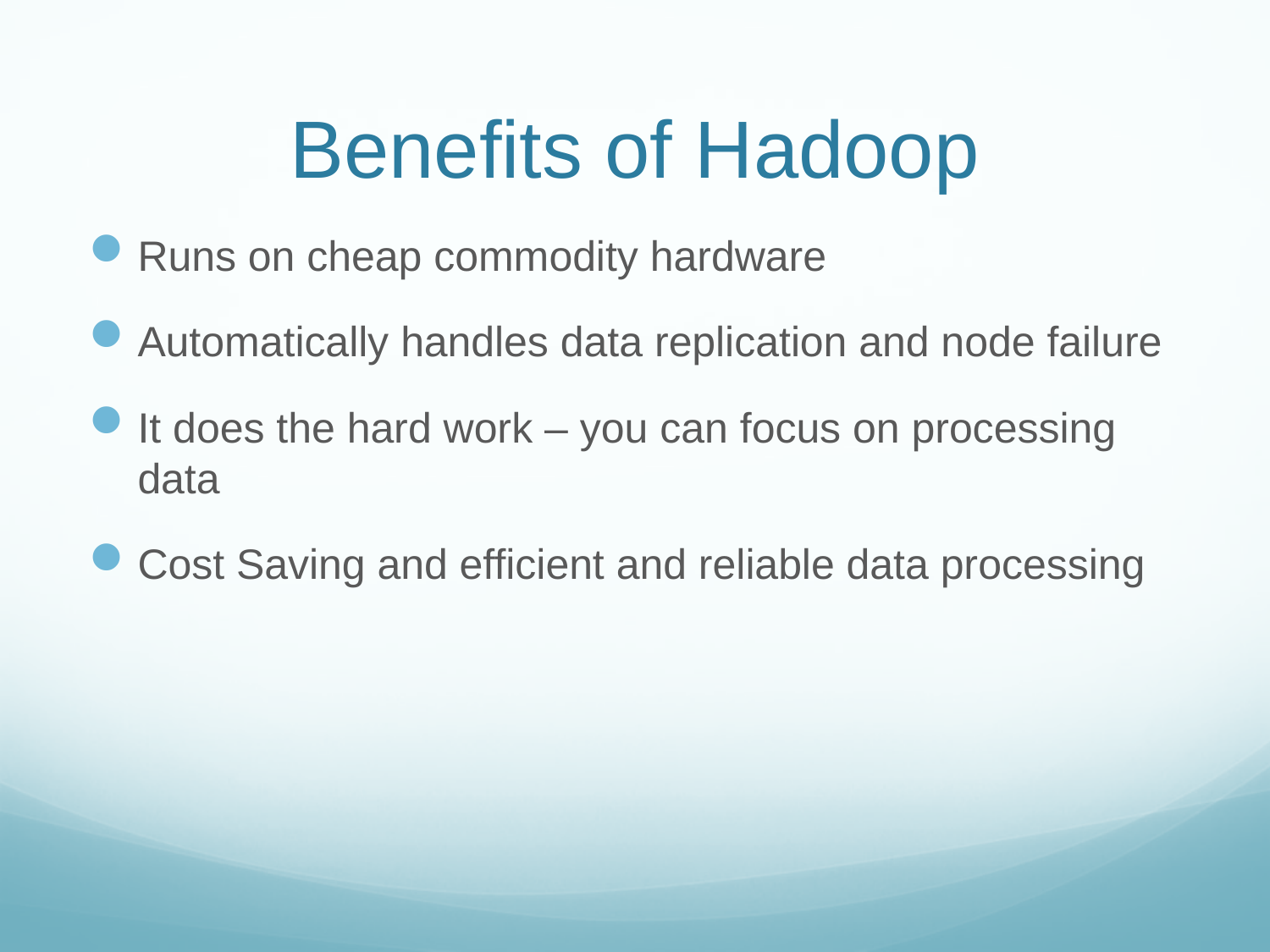

# Benefits of Hadoop
Runs on cheap commodity hardware
Automatically handles data replication and node failure
It does the hard work – you can focus on processing data
Cost Saving and efficient and reliable data processing